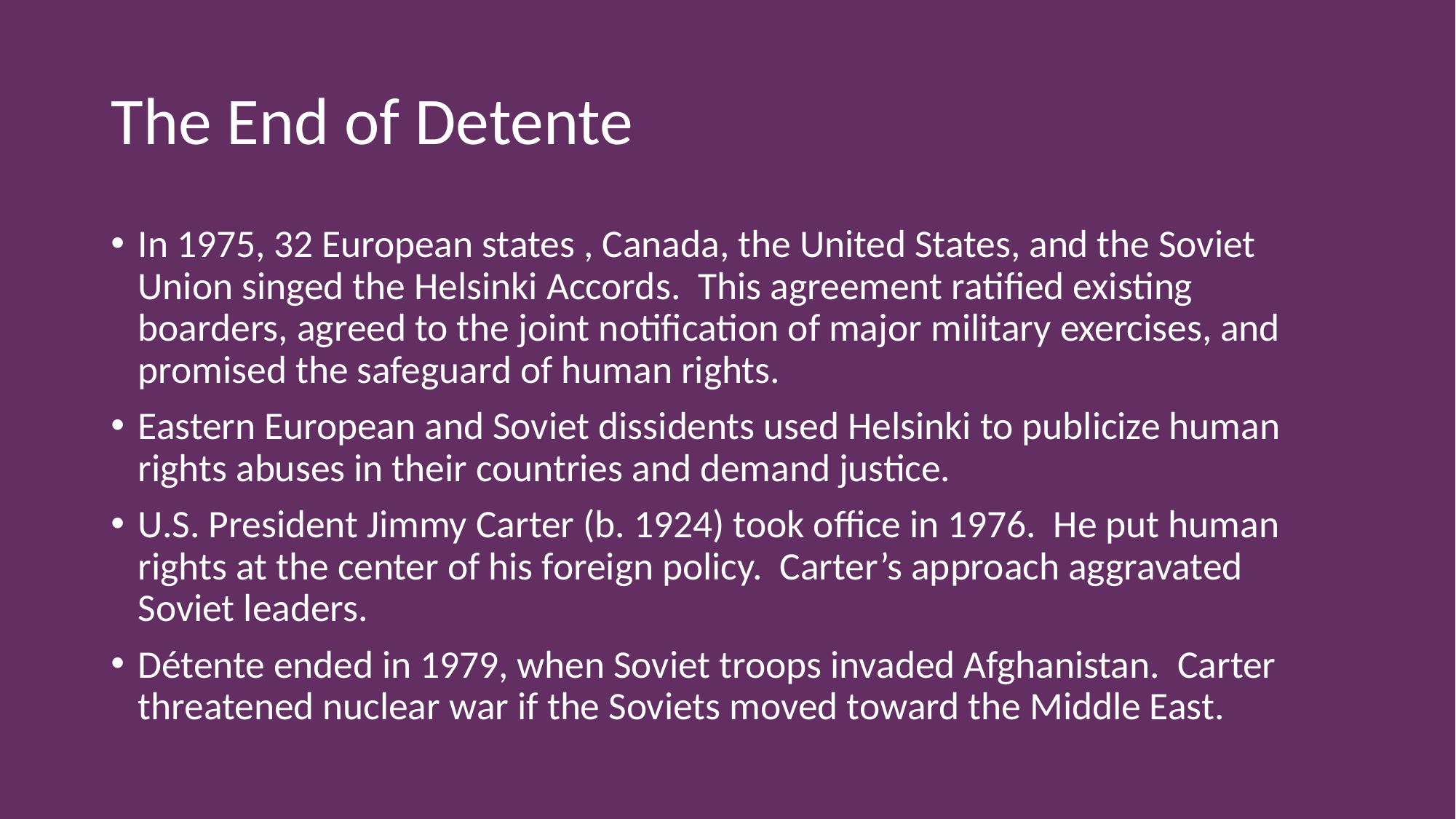

# The End of Detente
In 1975, 32 European states , Canada, the United States, and the Soviet Union singed the Helsinki Accords.  This agreement ratified existing boarders, agreed to the joint notification of major military exercises, and promised the safeguard of human rights.
Eastern European and Soviet dissidents used Helsinki to publicize human rights abuses in their countries and demand justice.
U.S. President Jimmy Carter (b. 1924) took office in 1976.  He put human rights at the center of his foreign policy.  Carter’s approach aggravated Soviet leaders.
Détente ended in 1979, when Soviet troops invaded Afghanistan.  Carter threatened nuclear war if the Soviets moved toward the Middle East.